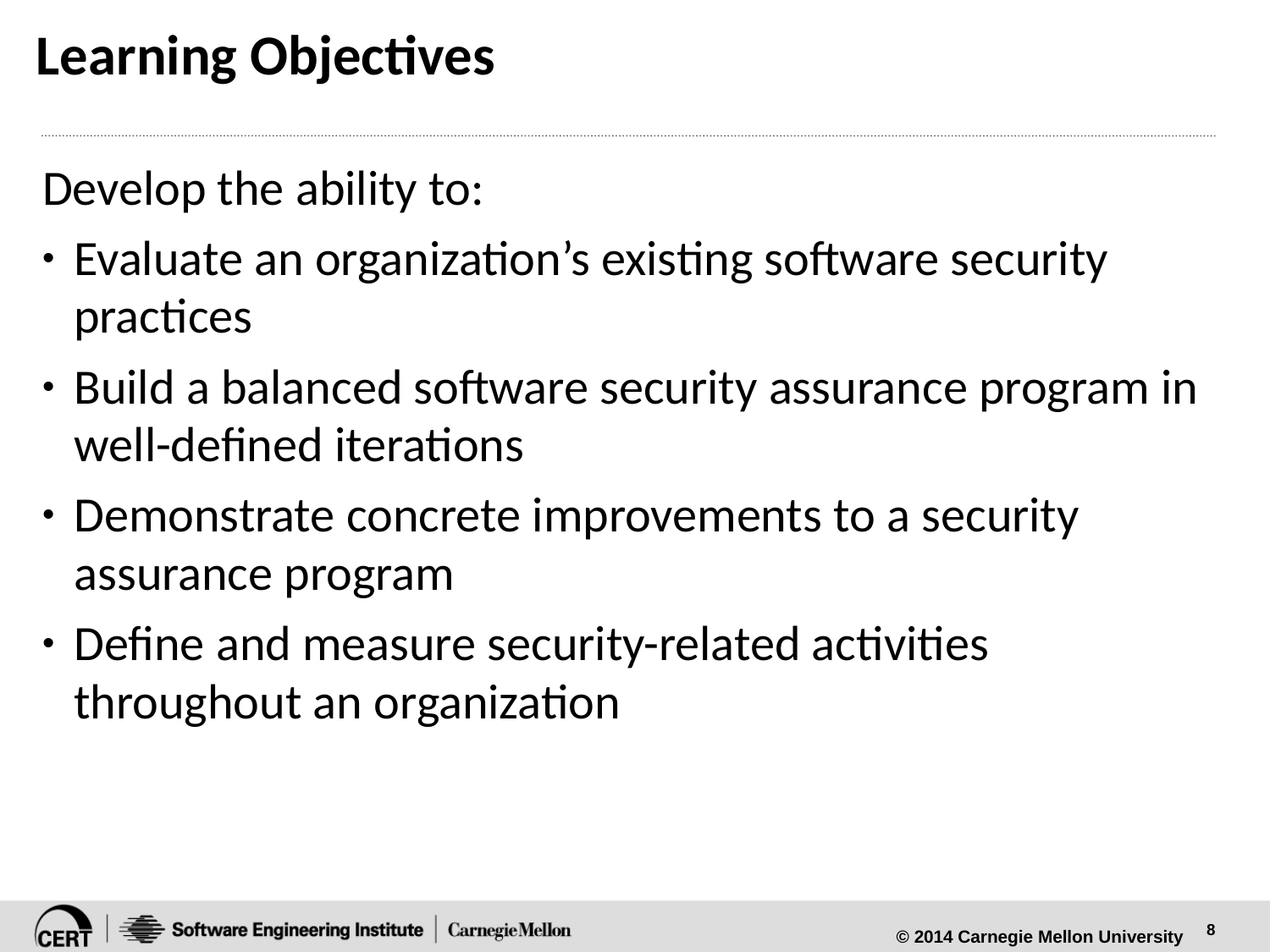

# Learning Objectives
Develop the ability to:
Evaluate an organization’s existing software security practices
Build a balanced software security assurance program in well-defined iterations
Demonstrate concrete improvements to a security assurance program
Define and measure security-related activities throughout an organization